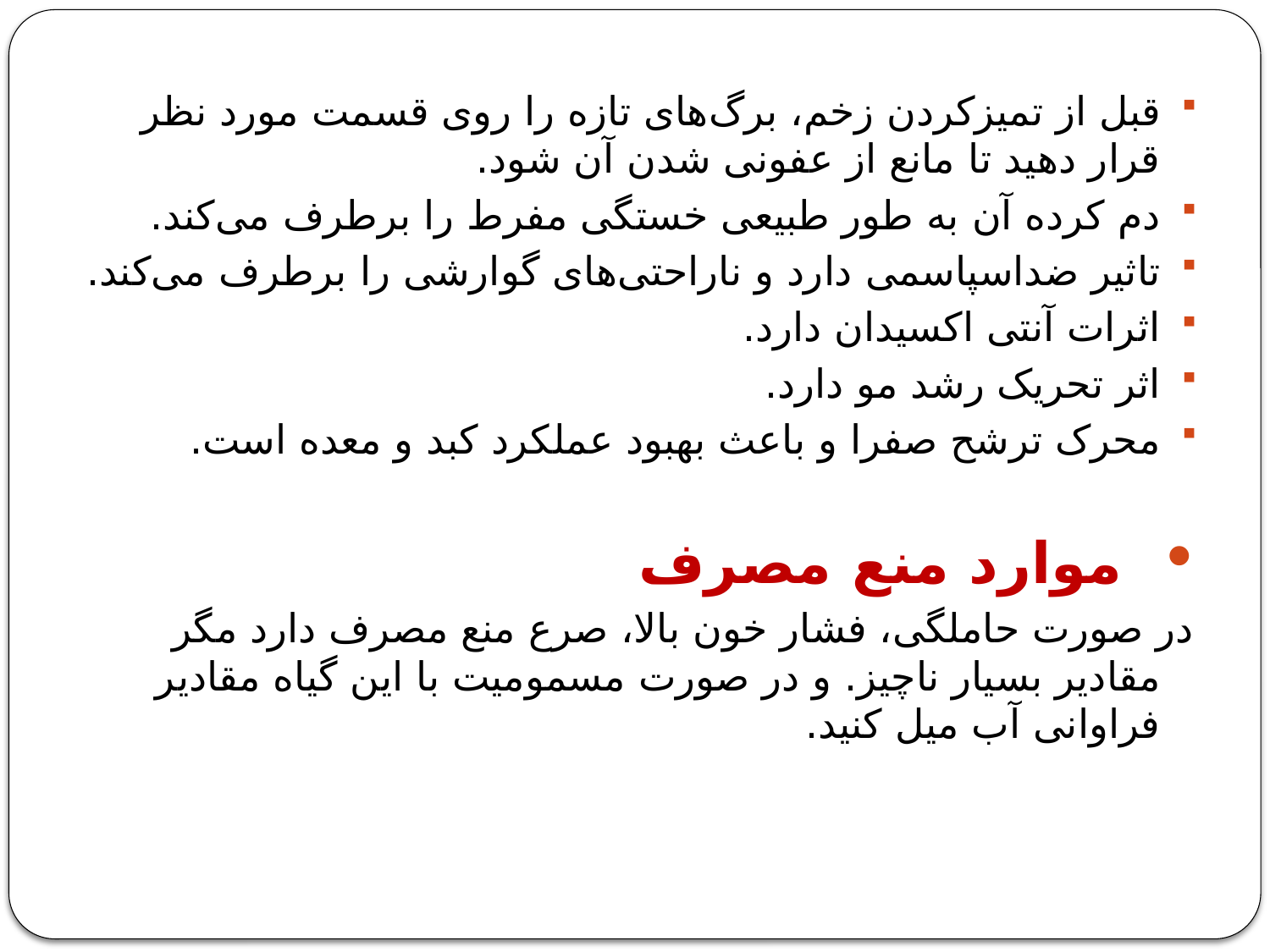

قبل از تمیزکردن زخم، برگ‌های تازه را روی قسمت مورد نظر قرار دهید تا مانع از عفونی شدن آن شود.
دم کرده آن به طور طبیعی خستگی مفرط را برطرف می‌کند.
تاثیر ضد‌اسپاسمی دارد و ناراحتی‌های گوارشی را برطرف می‌کند.
اثرات آنتی اکسیدان دارد.
اثر تحریک رشد مو دارد.
محرک ترشح صفرا و باعث بهبود عملکرد کبد و معده است.

   موارد منع مصرف
در صورت حاملگی، فشار خون بالا، صرع منع مصرف دارد مگر مقادیر بسیار ناچیز. و در صورت مسمومیت با این گیاه مقادیر فراوانی آب میل کنید.